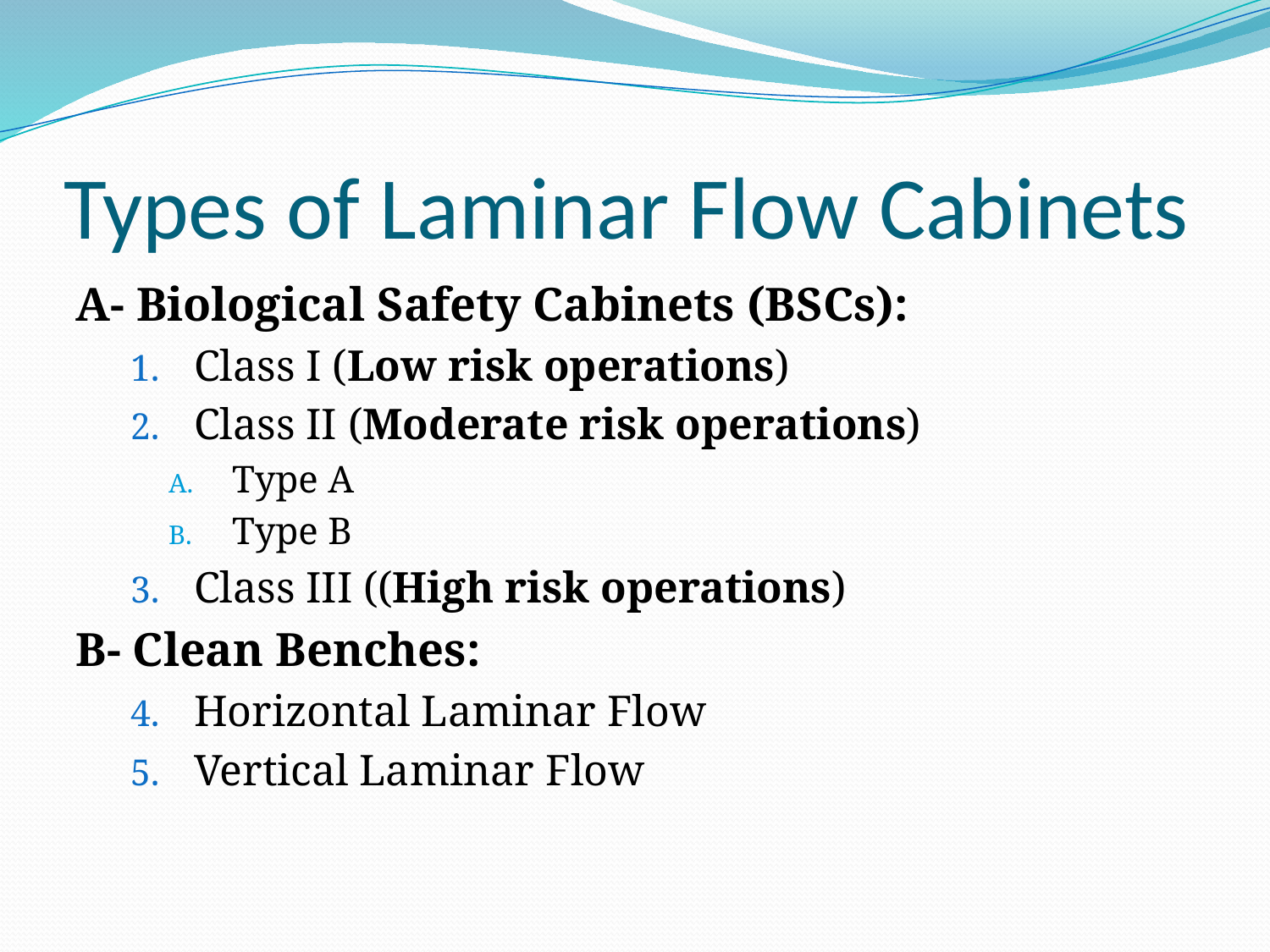

# Types of Laminar Flow Cabinets
A- Biological Safety Cabinets (BSCs):
Class I (Low risk operations)
Class II (Moderate risk operations)
Type A
Type B
Class III ((High risk operations)
B- Clean Benches:
Horizontal Laminar Flow
Vertical Laminar Flow